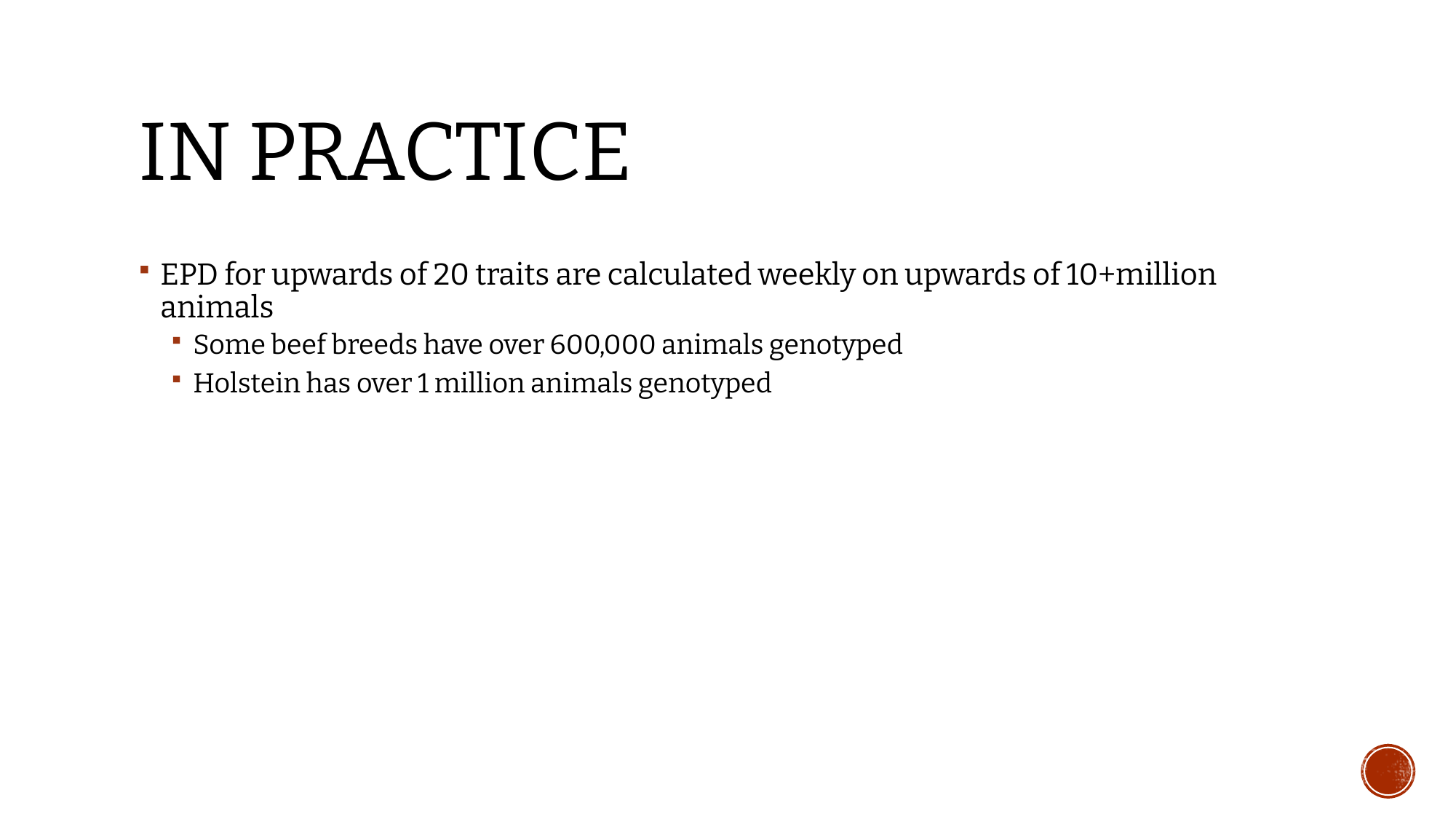

# In practice
EPD for upwards of 20 traits are calculated weekly on upwards of 10+million animals
Some beef breeds have over 600,000 animals genotyped
Holstein has over 1 million animals genotyped